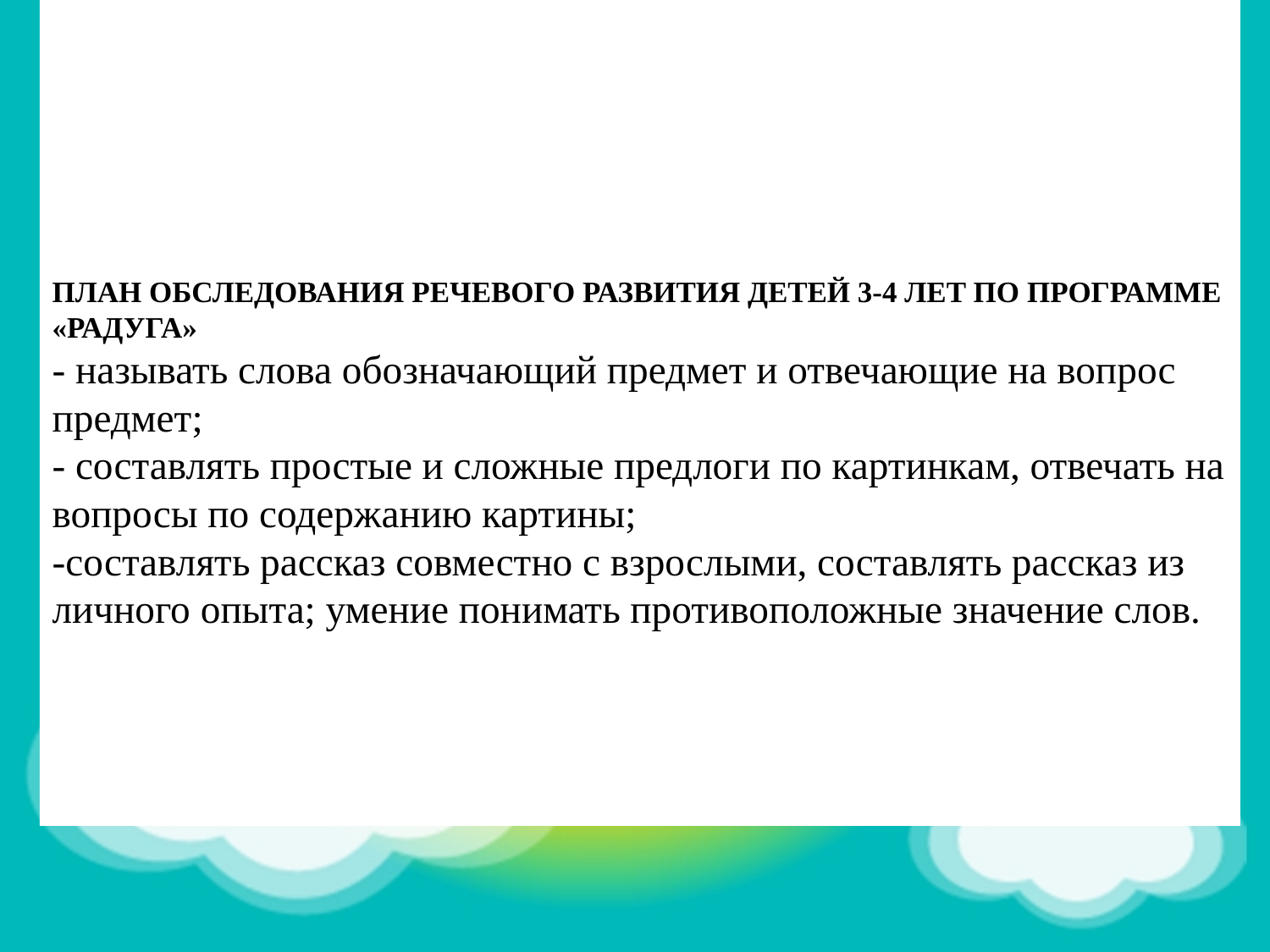

# ПЛАН ОБСЛЕДОВАНИЯ РЕЧЕВОГО РАЗВИТИЯ ДЕТЕЙ 3-4 ЛЕТ ПО ПРОГРАММЕ «РАДУГА» - называть слова обозначающий предмет и отвечающие на вопрос предмет; - составлять простые и сложные предлоги по картинкам, отвечать на вопросы по содержанию картины; -составлять рассказ совместно с взрослыми, составлять рассказ из личного опыта; умение понимать противоположные значение слов.